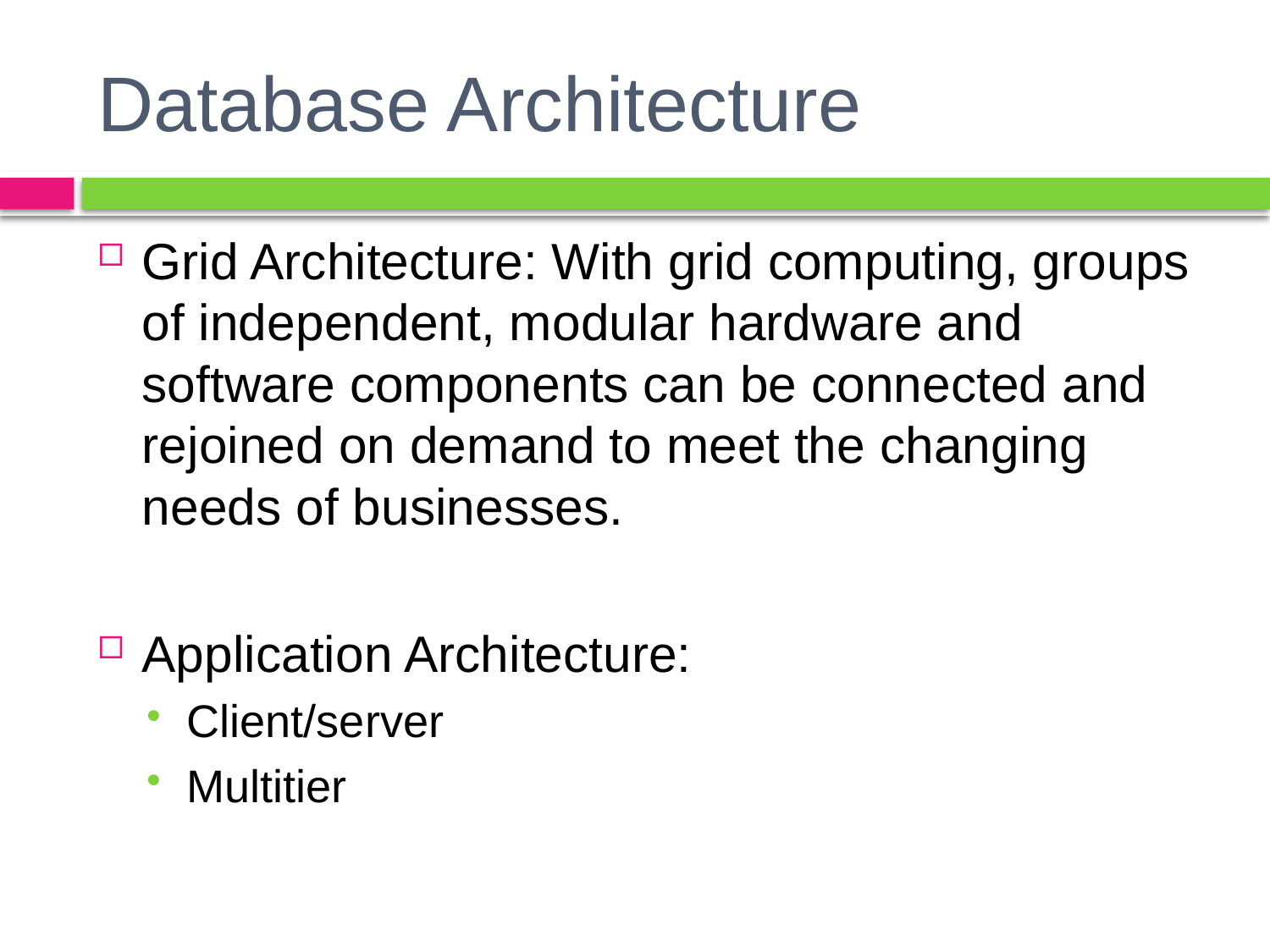

# Database Architecture
Grid Architecture: With grid computing, groups of independent, modular hardware and software components can be connected and rejoined on demand to meet the changing needs of businesses.

Application Architecture:
Client/server
Multitier